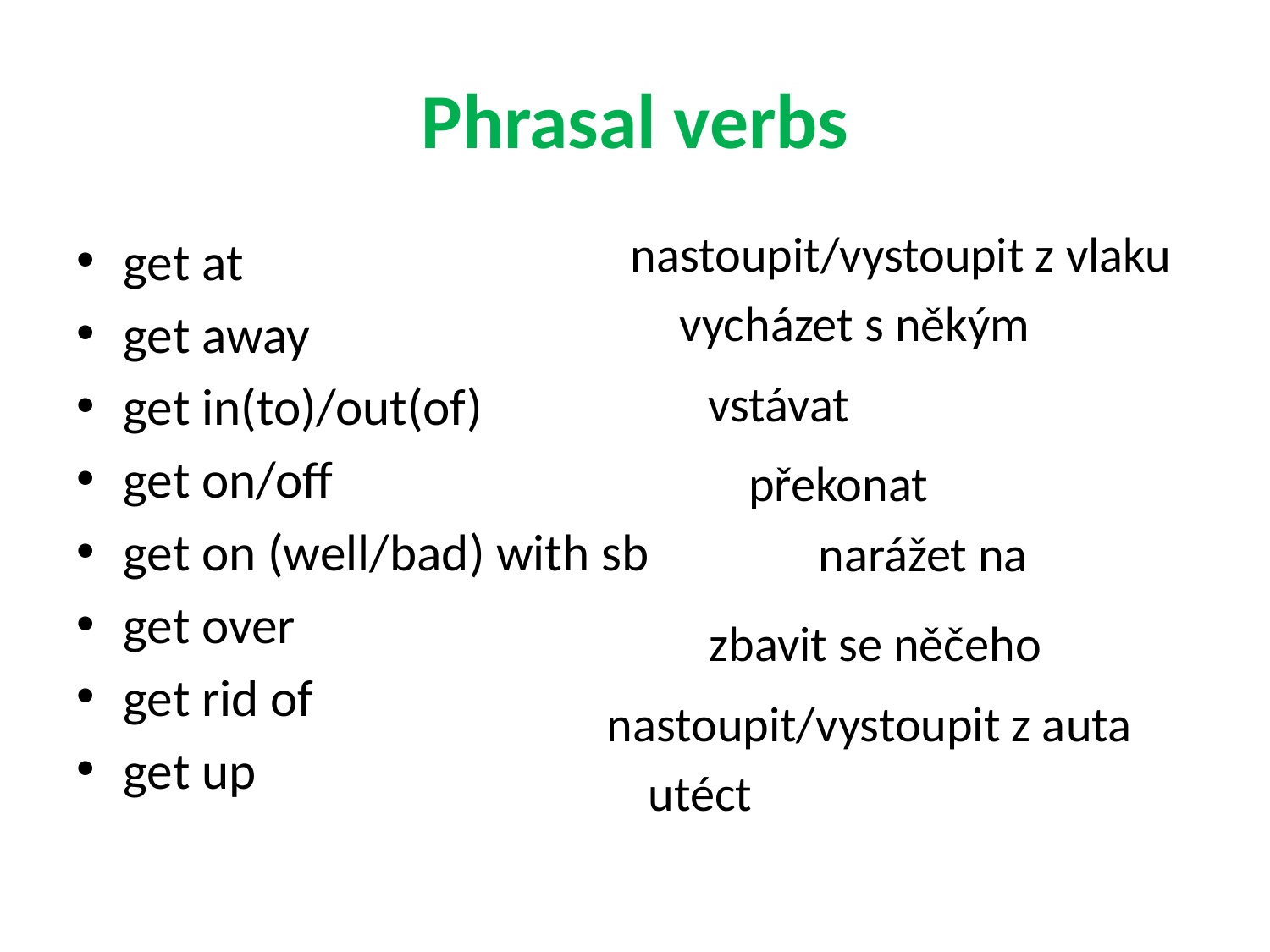

# Phrasal verbs
nastoupit/vystoupit z vlaku
get at
get away
get in(to)/out(of)
get on/off
get on (well/bad) with sb
get over
get rid of
get up

vycházet s někým
vstávat
překonat
narážet na
zbavit se něčeho
nastoupit/vystoupit z auta
utéct